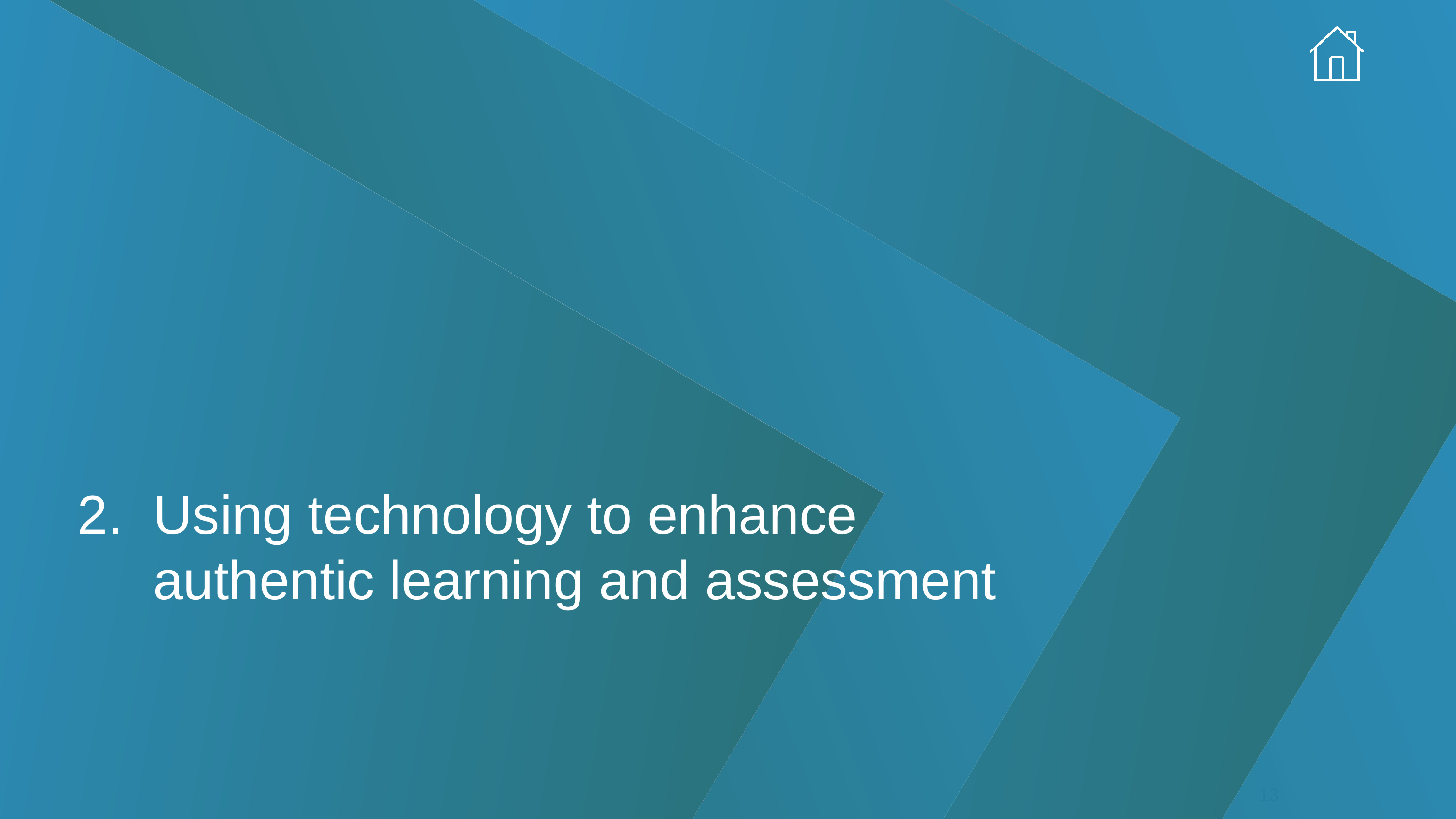

2.  Using technology to enhance
     authentic learning and assessment